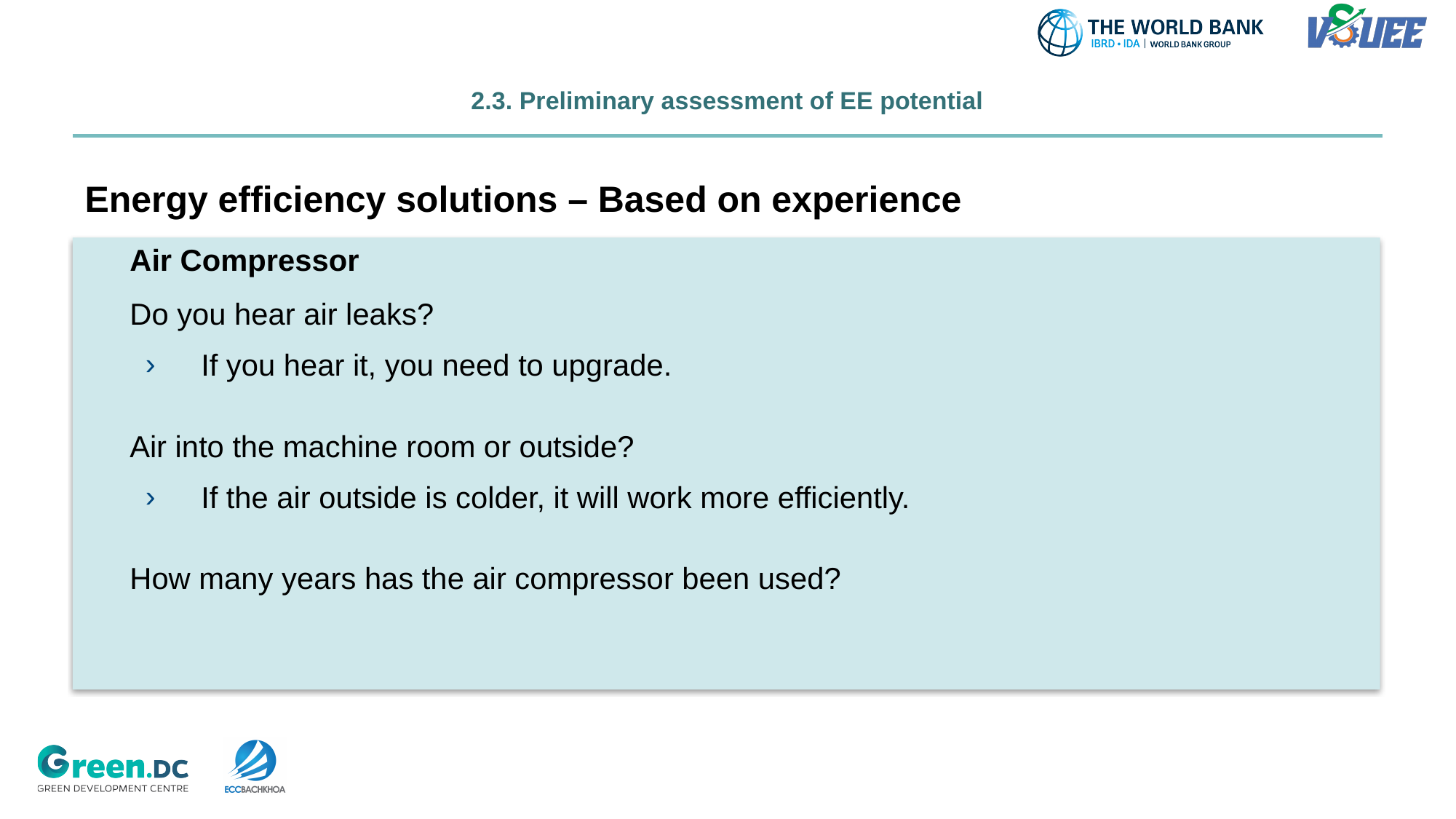

# 2.3. Preliminary assessment of EE potential
Energy efficiency solutions – Based on experience
Air Compressor
Do you hear air leaks?
If you hear it, you need to upgrade.
Air into the machine room or outside?
If the air outside is colder, it will work more efficiently.
How many years has the air compressor been used?